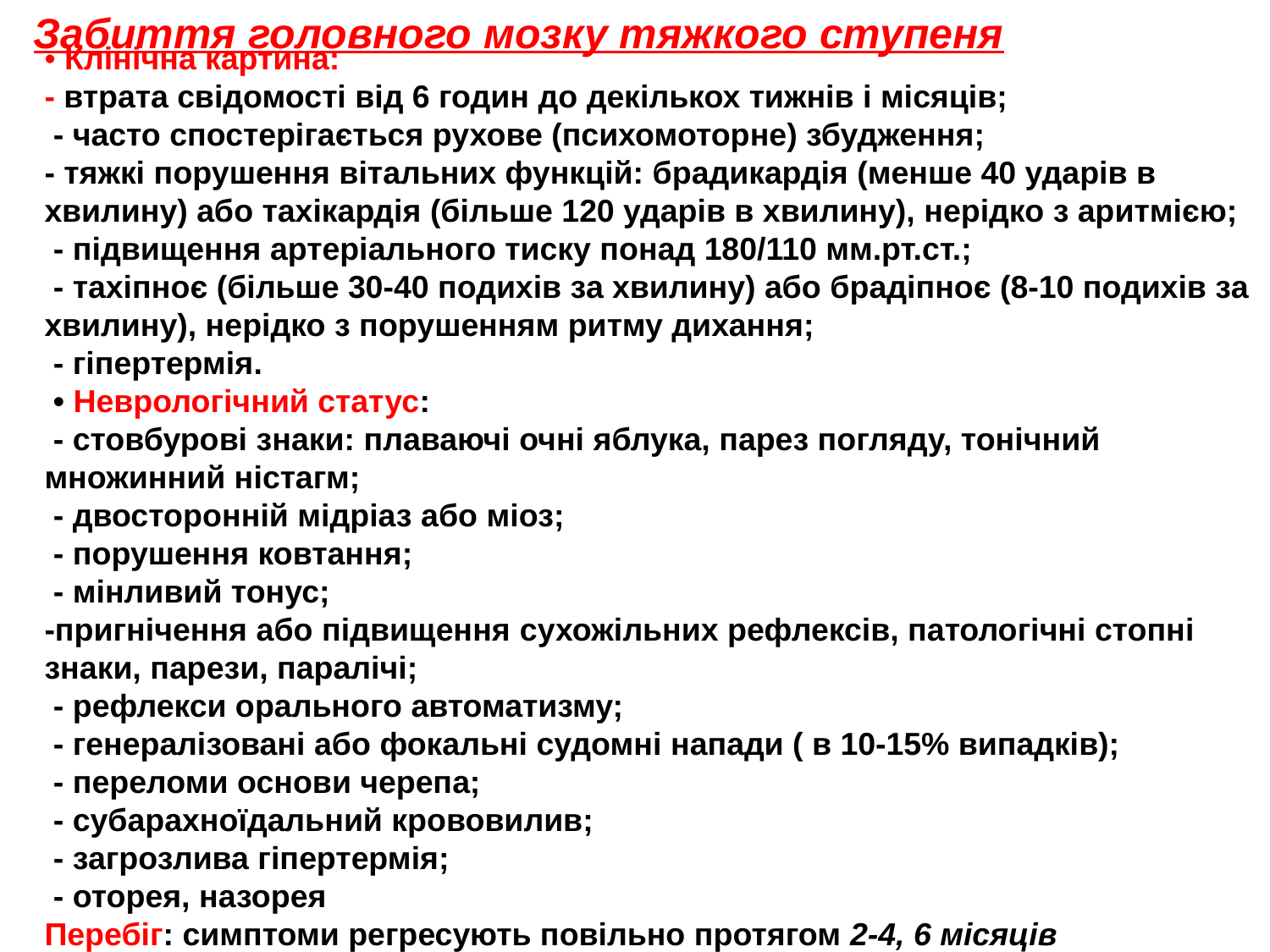

Забиття головного мозку тяжкого ступеня
# • Клінічна картина: - втрата свідомості від 6 годин до декількох тижнів і місяців; - часто спостерігається рухове (психомоторне) збудження; - тяжкі порушення вітальних функцій: брадикардія (менше 40 ударів в хвилину) або тахікардія (більше 120 ударів в хвилину), нерідко з аритмією; - підвищення артеріального тиску понад 180/110 мм.рт.ст.; - тахіпноє (більше 30-40 подихів за хвилину) або брадіпноє (8-10 подихів за хвилину), нерідко з порушенням ритму дихання; - гіпертермія. • Неврологічний статус: - стовбурові знаки: плаваючі очні яблука, парез погляду, тонічний множинний ністагм; - двосторонній мідріаз або міоз; - порушення ковтання; - мінливий тонус; -пригнічення або підвищення cухожільних рефлексів, патологічні стопні знаки, парези, паралічі; - рефлекси орального автоматизму; - генералізовані або фокальні судомні напади ( в 10-15% випадків); - переломи основи черепа; - субарахноїдальний крововилив; - загрозлива гіпертермія; - оторея, назорея Перебіг: симптоми регресують повільно протягом 2-4, 6 місяців